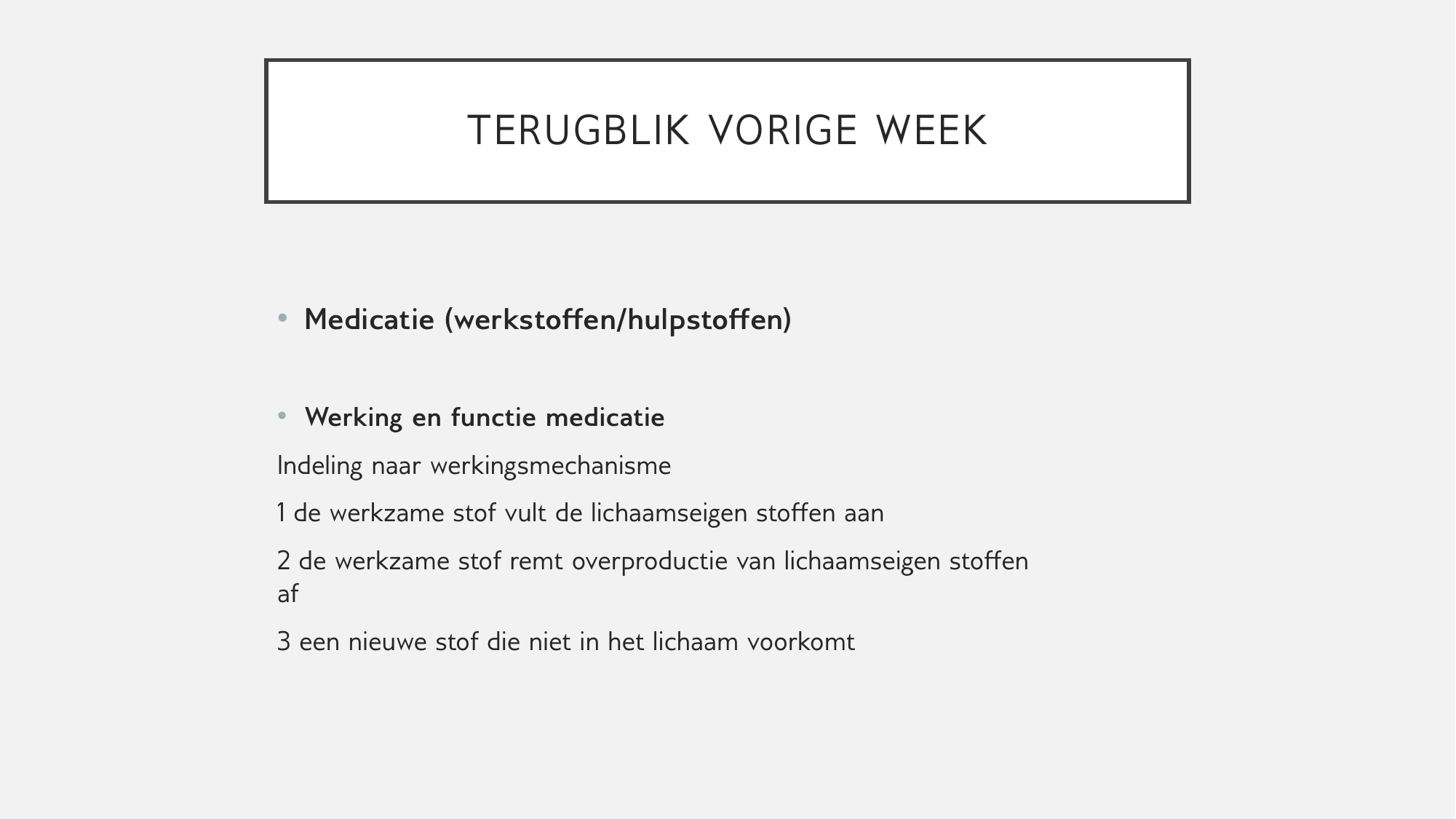

# Terugblik vorige week
Medicatie (werkstoffen/hulpstoffen)

Werking en functie medicatie
Indeling naar werkingsmechanisme
1 de werkzame stof vult de lichaamseigen stoffen aan
2 de werkzame stof remt overproductie van lichaamseigen stoffen af
3 een nieuwe stof die niet in het lichaam voorkomt